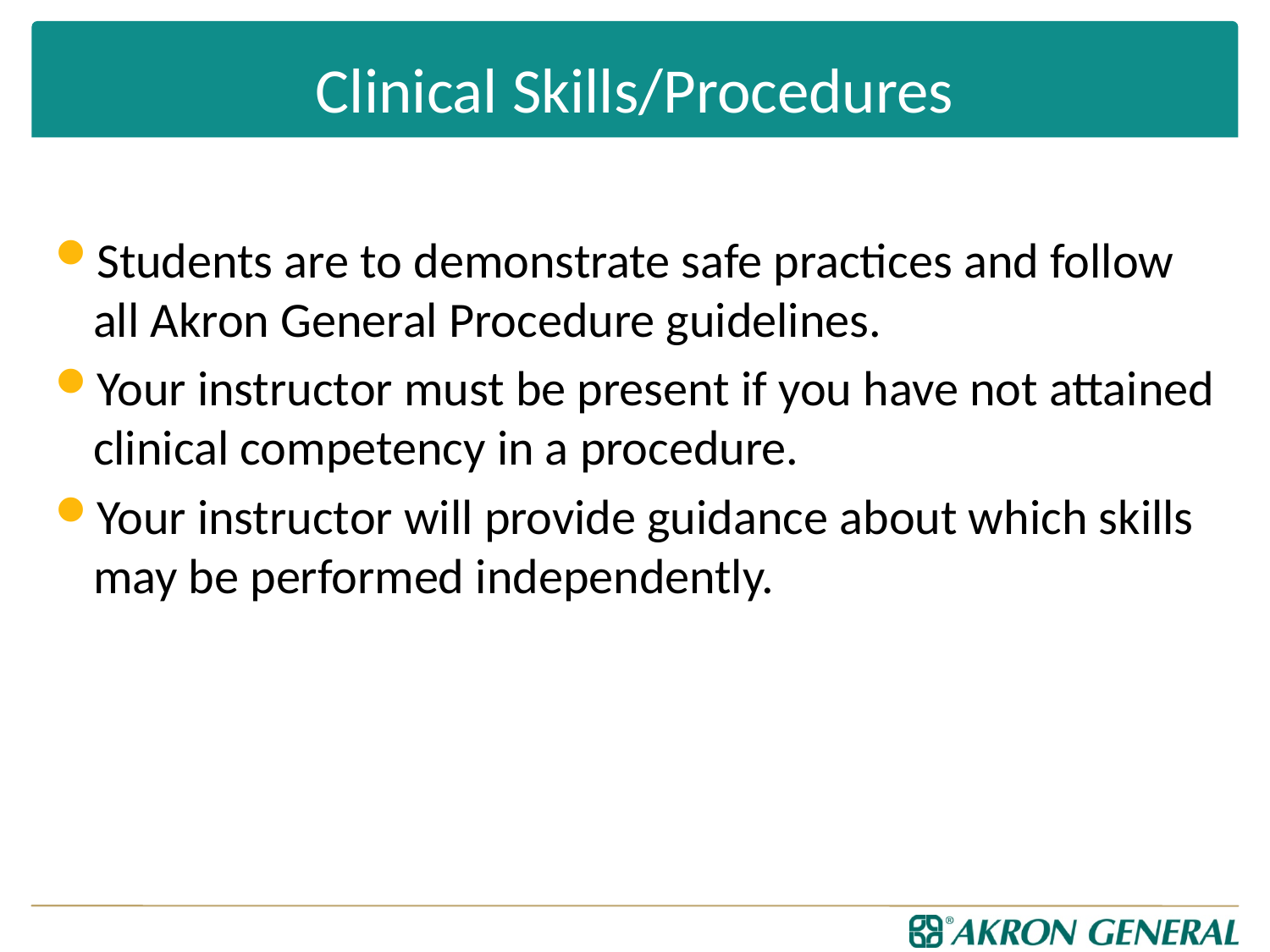

# Clinical Skills/Procedures
Students are to demonstrate safe practices and follow all Akron General Procedure guidelines.
Your instructor must be present if you have not attained clinical competency in a procedure.
Your instructor will provide guidance about which skills may be performed independently.